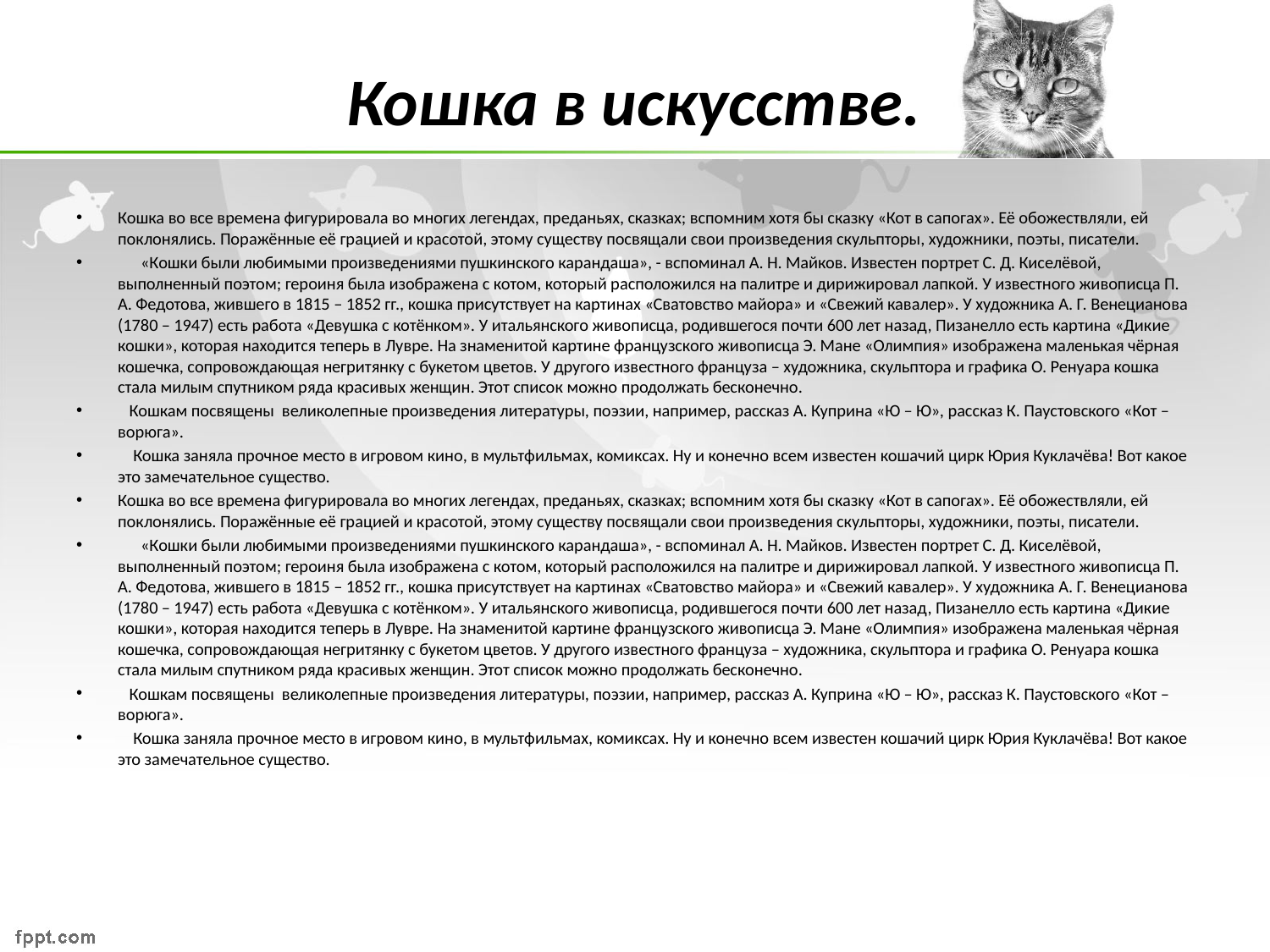

# Кошка в искусстве.
Кошка во все времена фигурировала во многих легендах, преданьях, сказках; вспомним хотя бы сказку «Кот в сапогах». Её обожествляли, ей поклонялись. Поражённые её грацией и красотой, этому существу посвящали свои произведения скульпторы, художники, поэты, писатели.
      «Кошки были любимыми произведениями пушкинского карандаша», - вспоминал А. Н. Майков. Известен портрет С. Д. Киселёвой, выполненный поэтом; героиня была изображена с котом, который расположился на палитре и дирижировал лапкой. У известного живописца П. А. Федотова, жившего в 1815 – 1852 гг., кошка присутствует на картинах «Сватовство майора» и «Свежий кавалер». У художника А. Г. Венецианова (1780 – 1947) есть работа «Девушка с котёнком». У итальянского живописца, родившегося почти 600 лет назад, Пизанелло есть картина «Дикие кошки», которая находится теперь в Лувре. На знаменитой картине французского живописца Э. Мане «Олимпия» изображена маленькая чёрная кошечка, сопровождающая негритянку с букетом цветов. У другого известного француза – художника, скульптора и графика О. Ренуара кошка стала милым спутником ряда красивых женщин. Этот список можно продолжать бесконечно.
   Кошкам посвящены  великолепные произведения литературы, поэзии, например, рассказ А. Куприна «Ю – Ю», рассказ К. Паустовского «Кот – ворюга».
    Кошка заняла прочное место в игровом кино, в мультфильмах, комиксах. Ну и конечно всем известен кошачий цирк Юрия Куклачёва! Вот какое это замечательное существо.
Кошка во все времена фигурировала во многих легендах, преданьях, сказках; вспомним хотя бы сказку «Кот в сапогах». Её обожествляли, ей поклонялись. Поражённые её грацией и красотой, этому существу посвящали свои произведения скульпторы, художники, поэты, писатели.
      «Кошки были любимыми произведениями пушкинского карандаша», - вспоминал А. Н. Майков. Известен портрет С. Д. Киселёвой, выполненный поэтом; героиня была изображена с котом, который расположился на палитре и дирижировал лапкой. У известного живописца П. А. Федотова, жившего в 1815 – 1852 гг., кошка присутствует на картинах «Сватовство майора» и «Свежий кавалер». У художника А. Г. Венецианова (1780 – 1947) есть работа «Девушка с котёнком». У итальянского живописца, родившегося почти 600 лет назад, Пизанелло есть картина «Дикие кошки», которая находится теперь в Лувре. На знаменитой картине французского живописца Э. Мане «Олимпия» изображена маленькая чёрная кошечка, сопровождающая негритянку с букетом цветов. У другого известного француза – художника, скульптора и графика О. Ренуара кошка стала милым спутником ряда красивых женщин. Этот список можно продолжать бесконечно.
   Кошкам посвящены  великолепные произведения литературы, поэзии, например, рассказ А. Куприна «Ю – Ю», рассказ К. Паустовского «Кот – ворюга».
    Кошка заняла прочное место в игровом кино, в мультфильмах, комиксах. Ну и конечно всем известен кошачий цирк Юрия Куклачёва! Вот какое это замечательное существо.